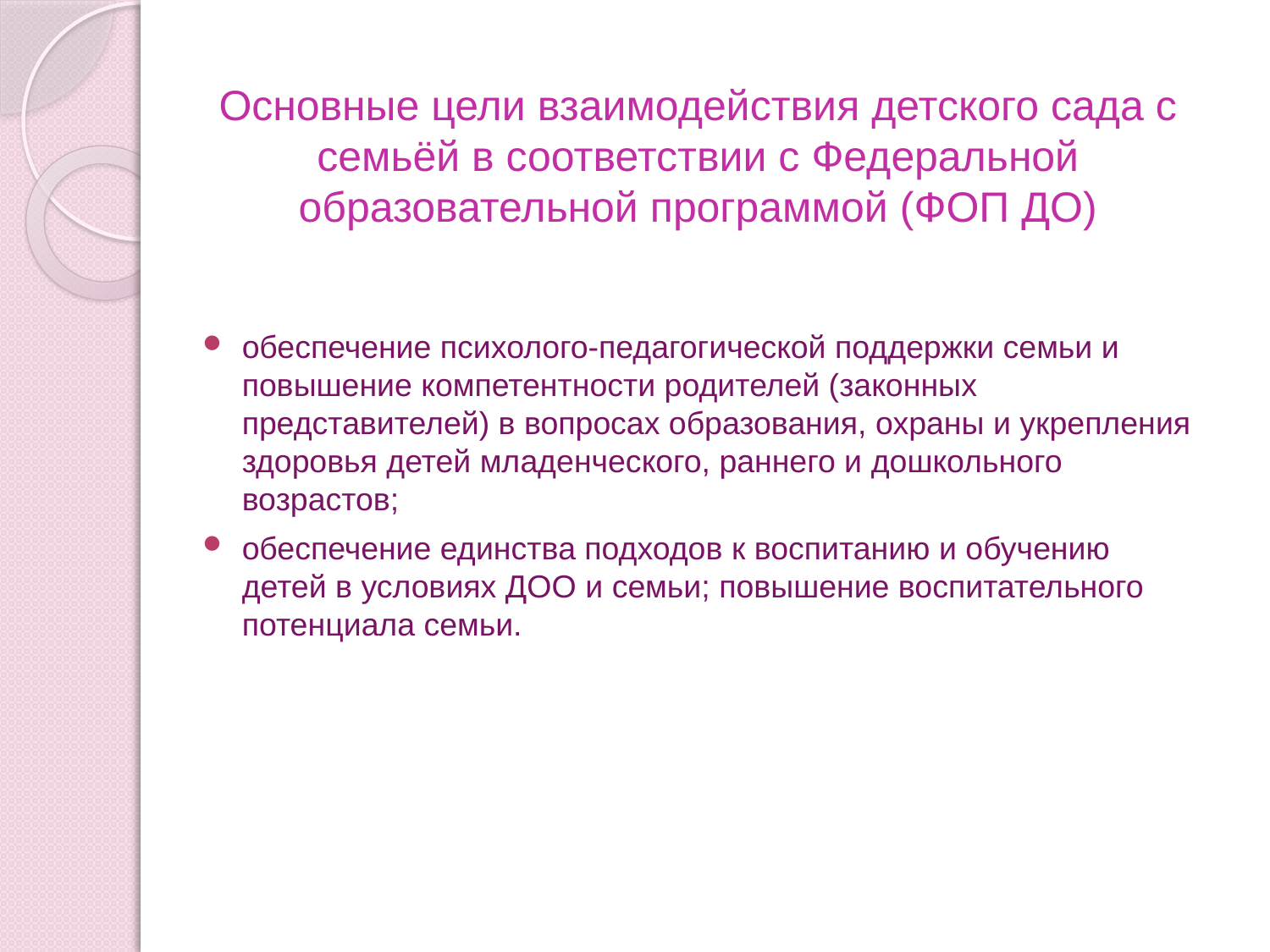

# Основные цели взаимодействия детского сада с семьёй в соответствии с Федеральной образовательной программой (ФОП ДО)

обеспечение психолого-педагогической поддержки семьи и повышение компетентности родителей (законных представителей) в вопросах образования, охраны и укрепления здоровья детей младенческого, раннего и дошкольного возрастов;
обеспечение единства подходов к воспитанию и обучению детей в условиях ДОО и семьи; повышение воспитательного потенциала семьи.